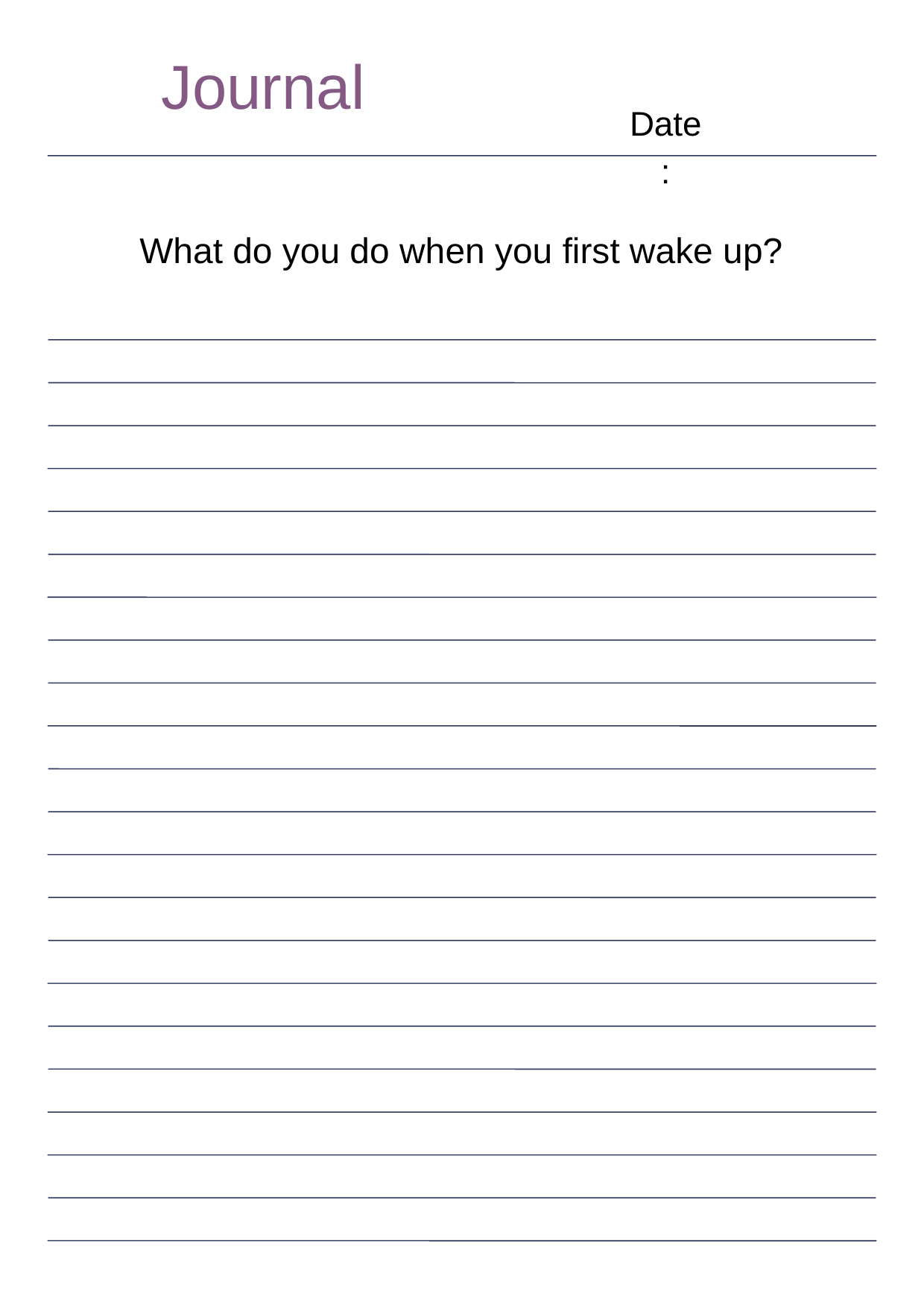

Journal
Date:

What do you do when you first wake up?